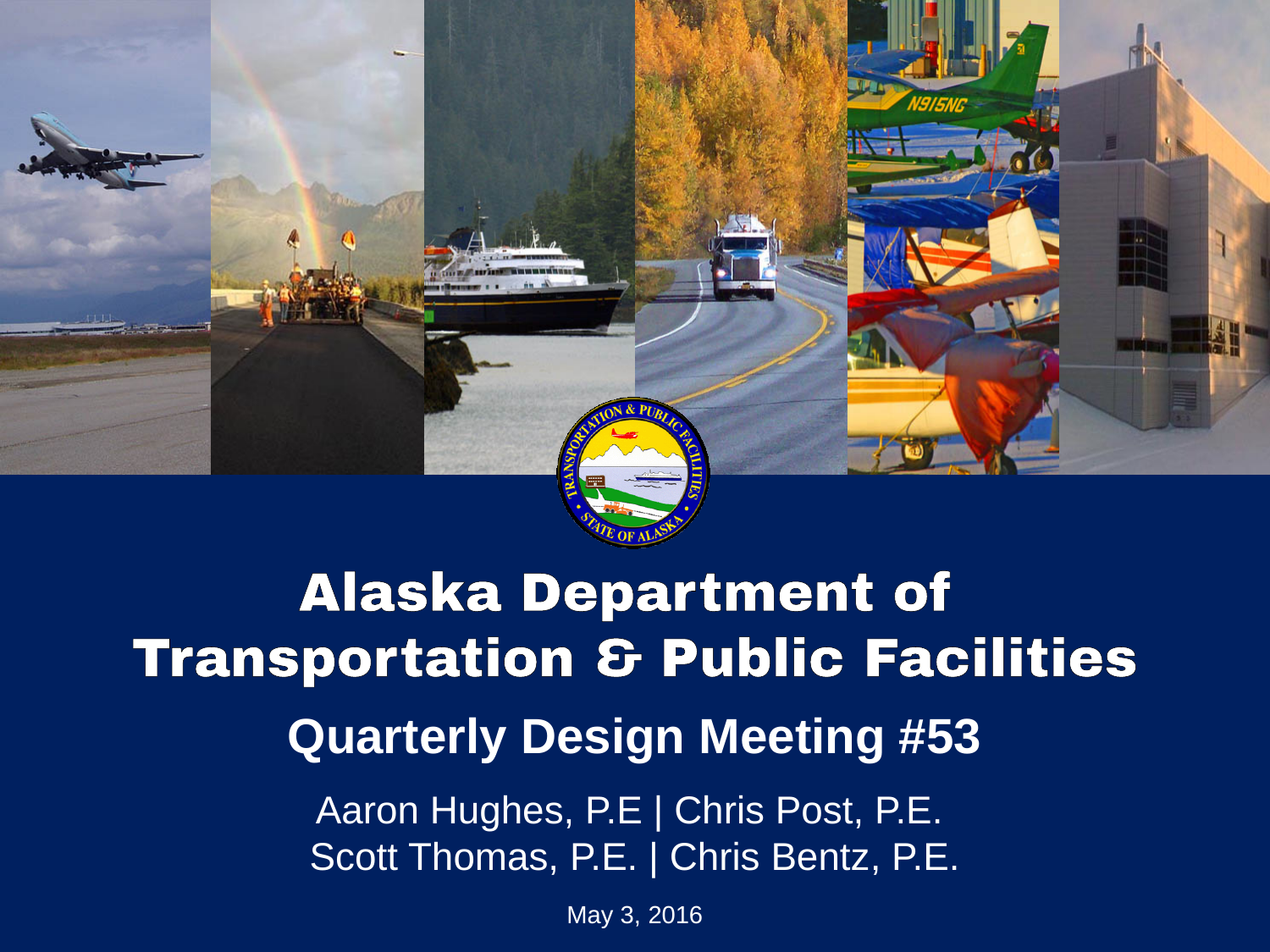

Alaska Department of
Transportation & Public Facilities
Quarterly Design Meeting #53

Aaron Hughes, P.E | Chris Post, P.E.
Scott Thomas, P.E. | Chris Bentz, P.E.

May 3, 2016